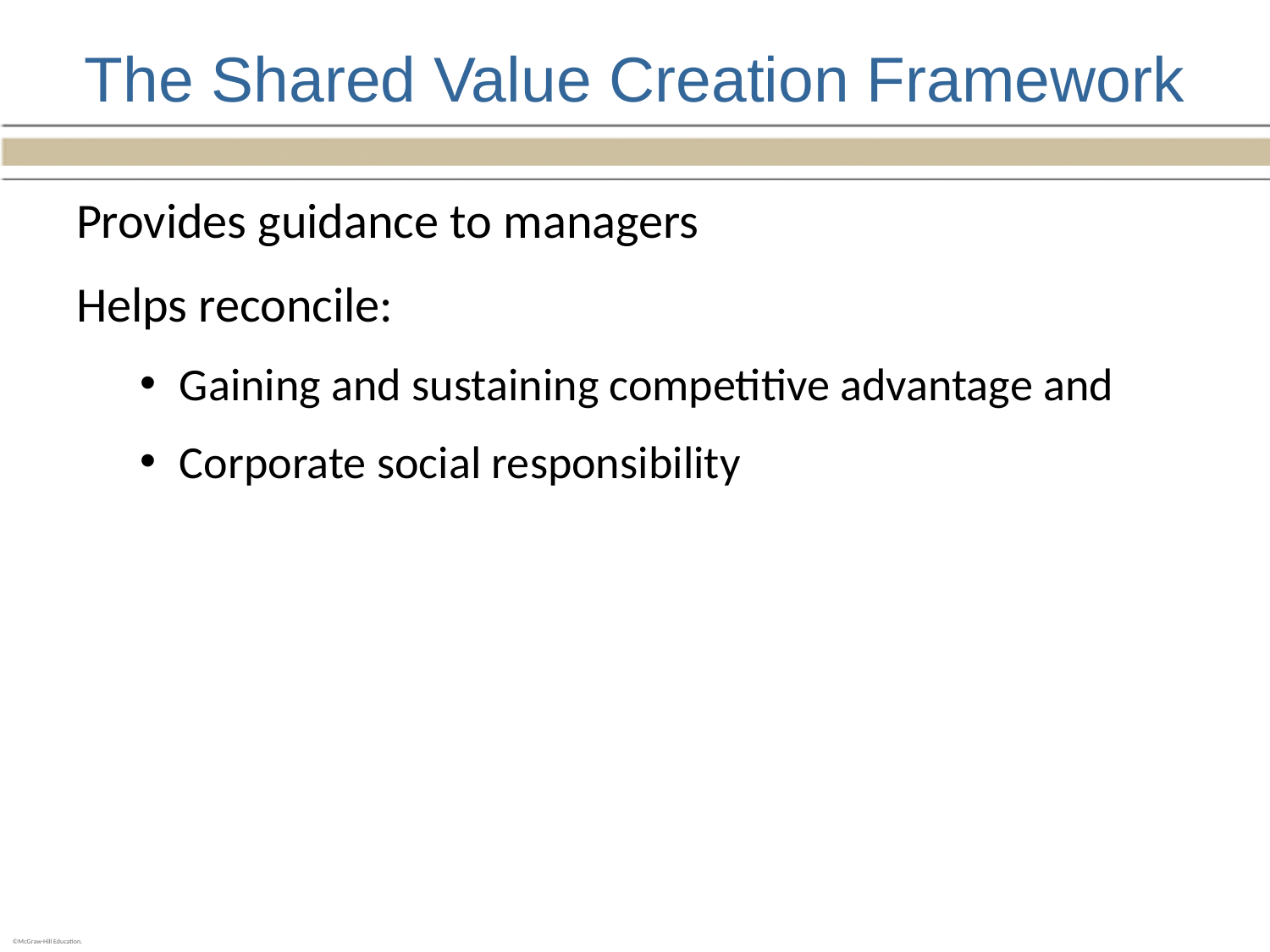

# The Shared Value Creation Framework
Provides guidance to managers
Helps reconcile:
Gaining and sustaining competitive advantage and
Corporate social responsibility